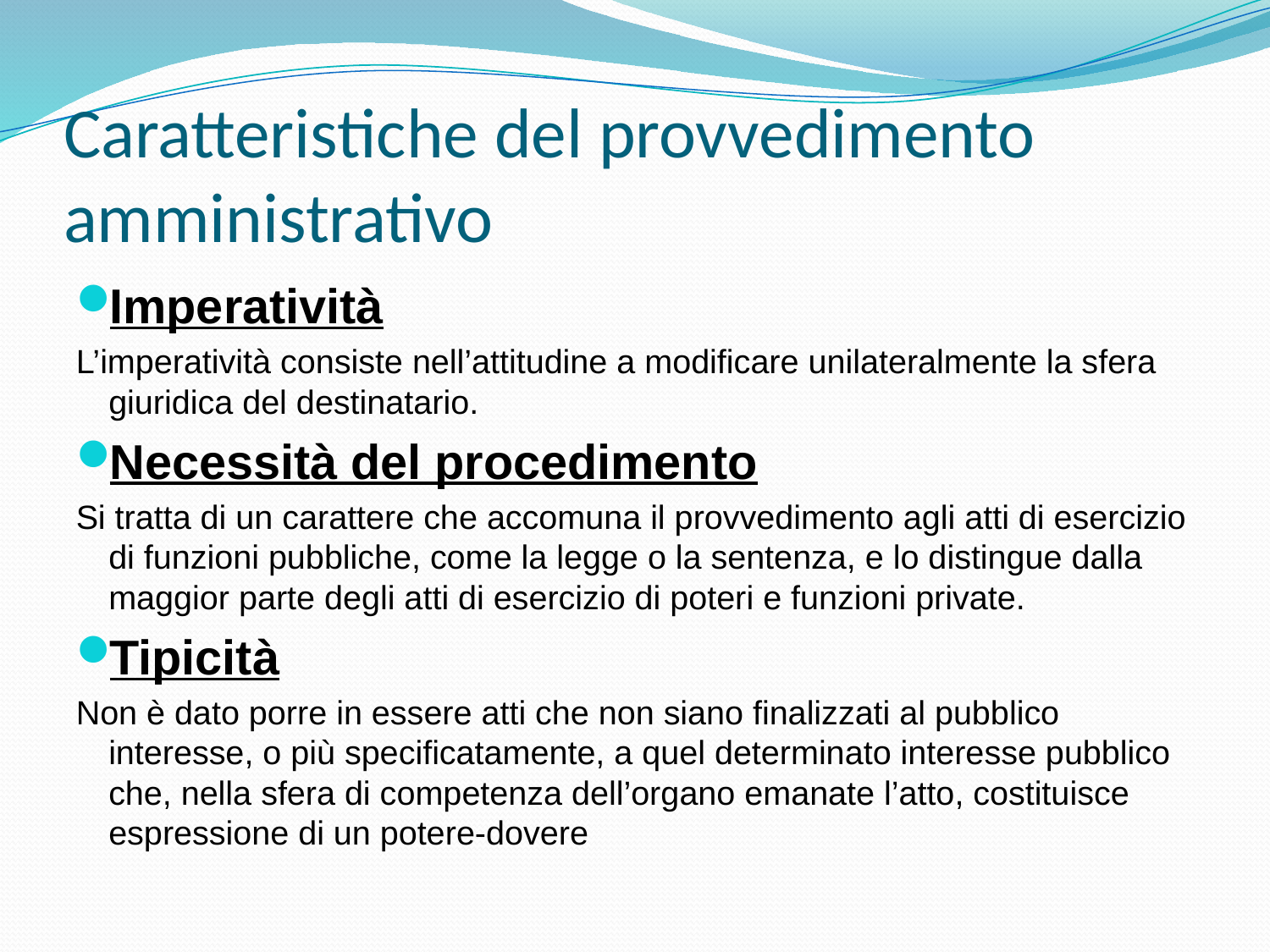

# Caratteristiche del provvedimento amministrativo
Imperatività
L’imperatività consiste nell’attitudine a modificare unilateralmente la sfera giuridica del destinatario.
Necessità del procedimento
Si tratta di un carattere che accomuna il provvedimento agli atti di esercizio di funzioni pubbliche, come la legge o la sentenza, e lo distingue dalla maggior parte degli atti di esercizio di poteri e funzioni private.
Tipicità
Non è dato porre in essere atti che non siano finalizzati al pubblico interesse, o più specificatamente, a quel determinato interesse pubblico che, nella sfera di competenza dell’organo emanate l’atto, costituisce espressione di un potere-dovere